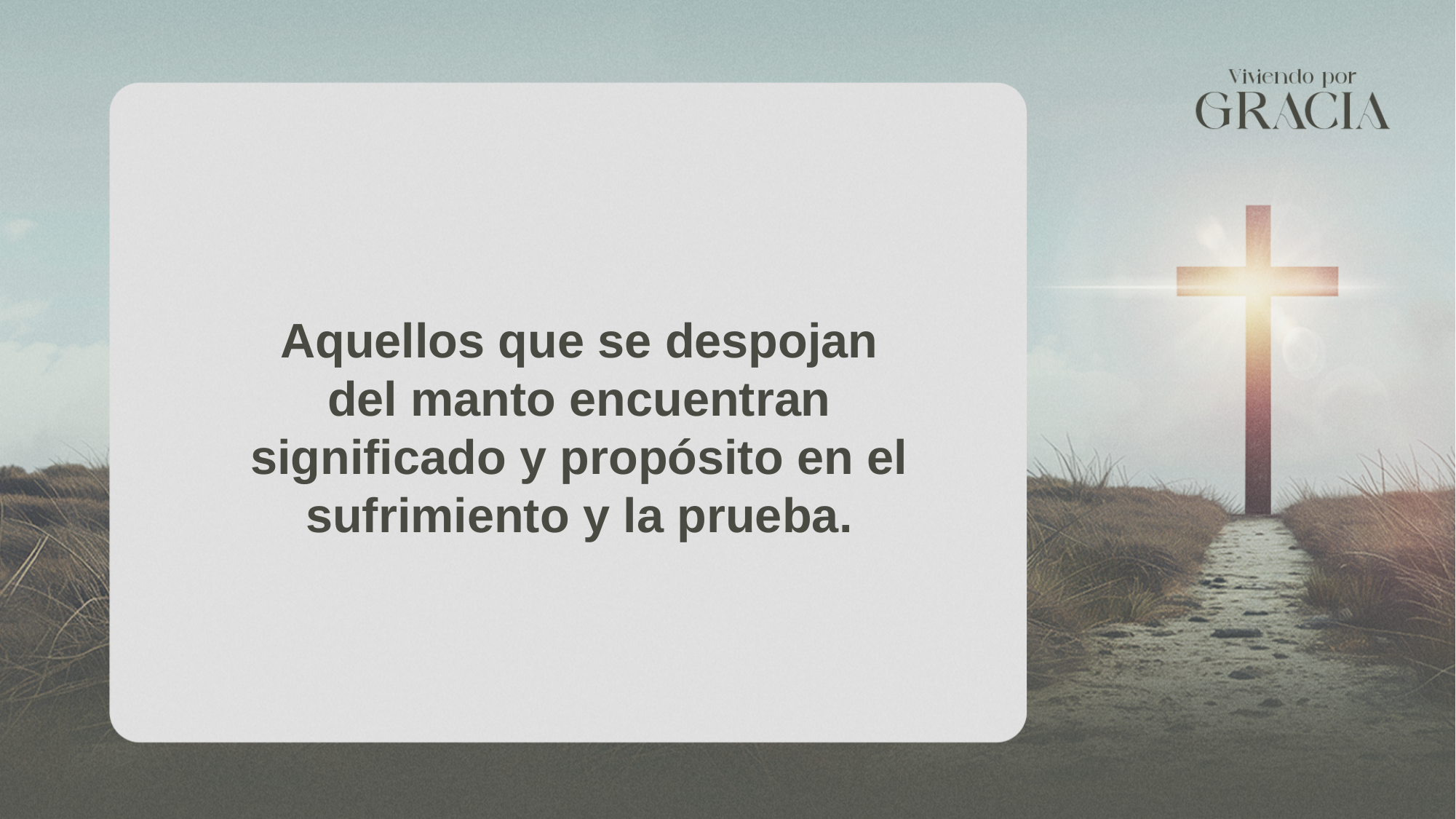

Aquellos que se despojan del manto encuentran significado y propósito en el sufrimiento y la prueba.